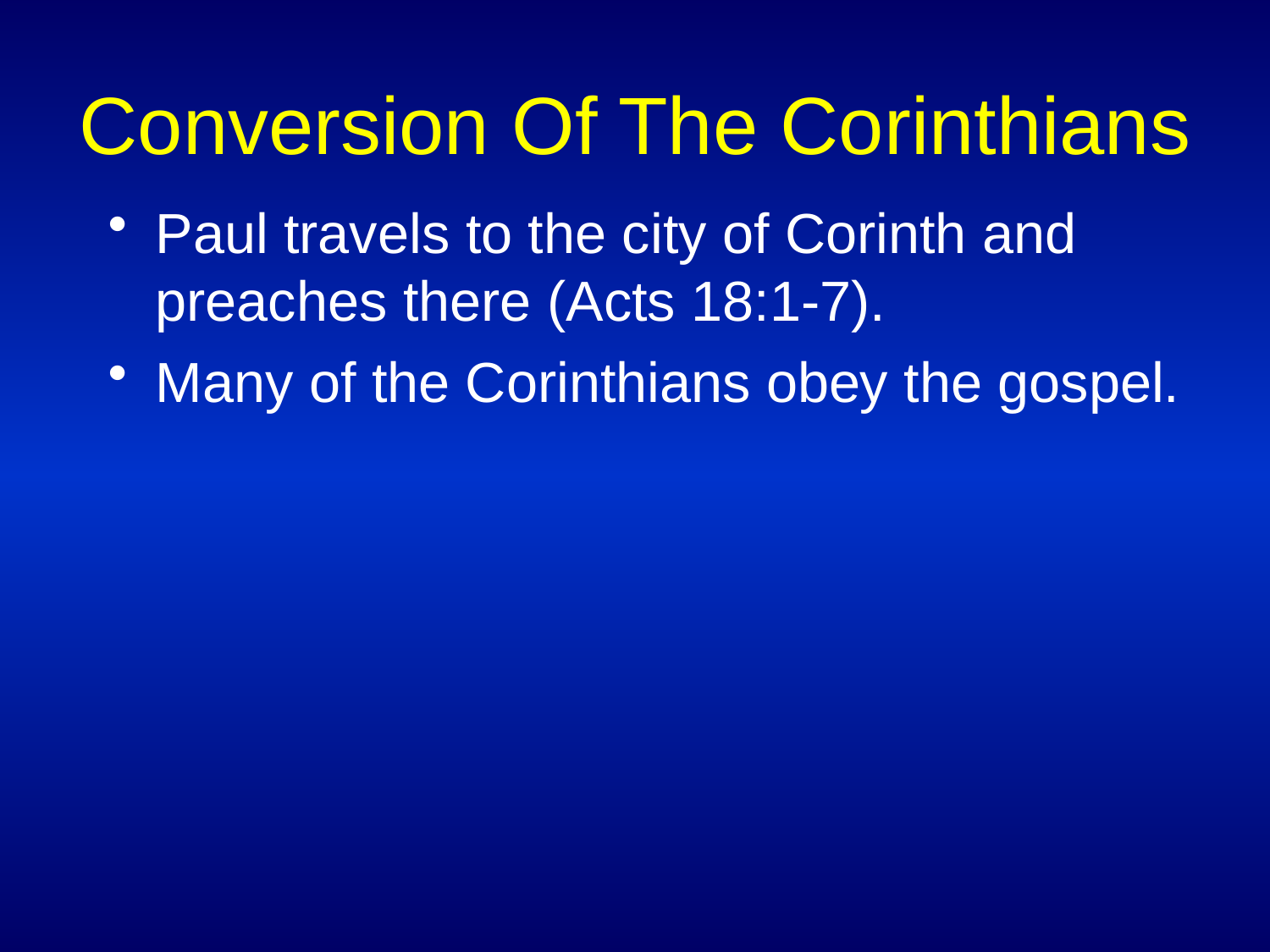

# Conversion Of The Corinthians
Paul travels to the city of Corinth and preaches there (Acts 18:1-7).
Many of the Corinthians obey the gospel.